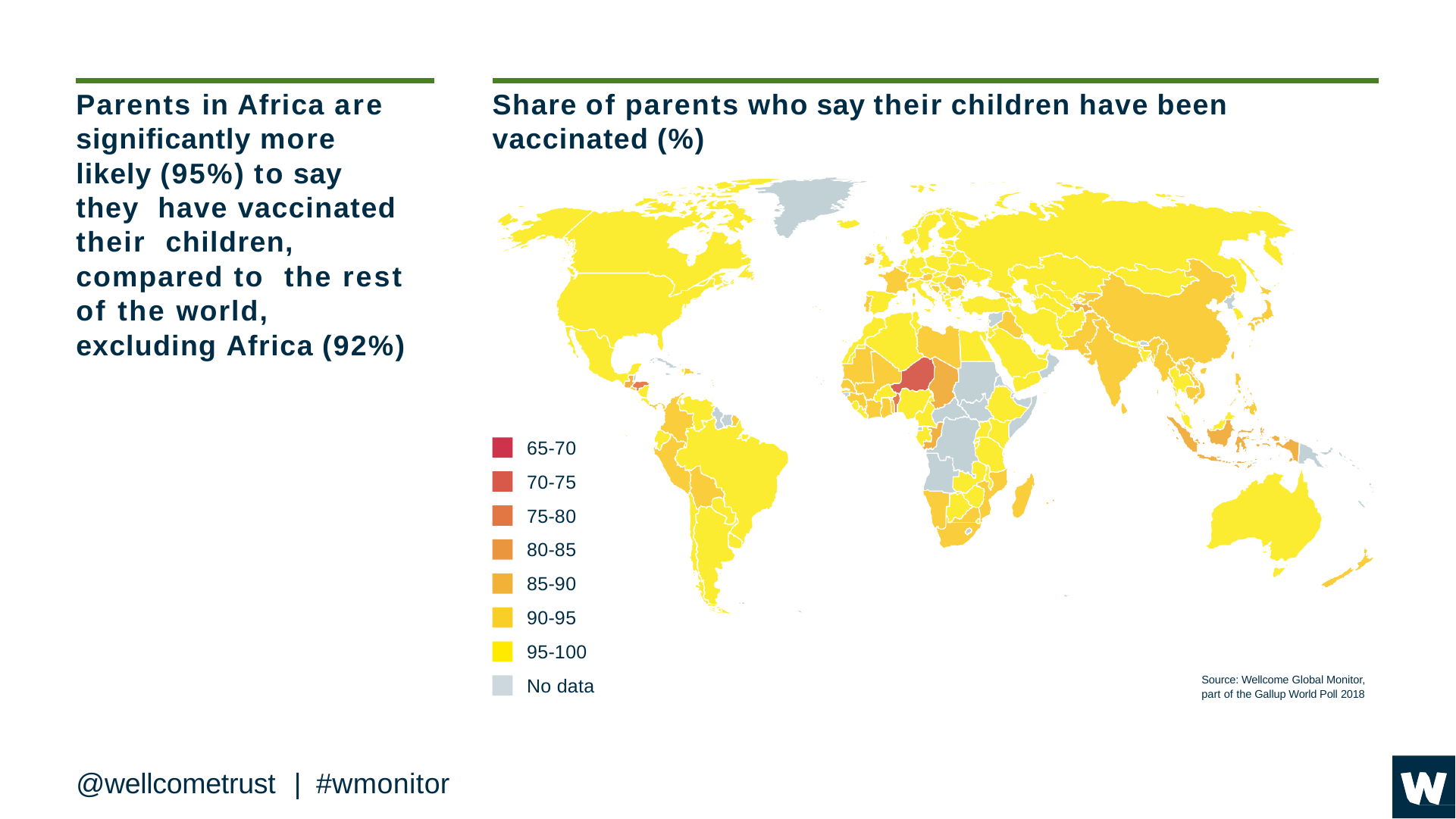

Parents in Africa are  significantly more  likely (95%) to say they  have vaccinated their  children, compared to  the rest of the world,  excluding Africa (92%)
# Share of parents who say their children have been  vaccinated (%)

65-70
70-75
75-80
80-85
85-90
90-95
95-100
No data

Source: Wellcome Global Monitor,  part of the Gallup World Poll 2018

@wellcometrust	|	#wmonitor